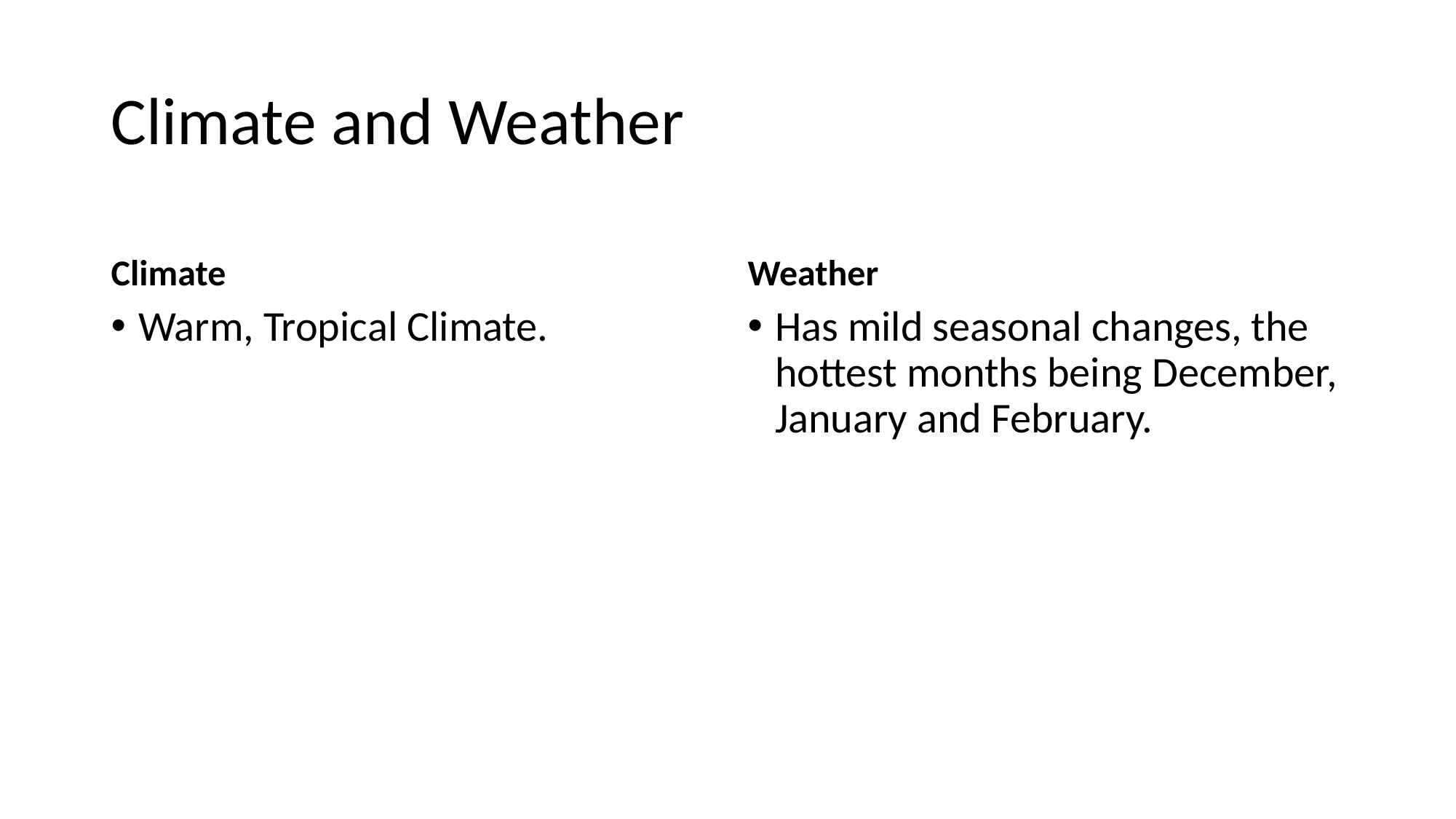

# Climate and Weather
Climate
Weather
Warm, Tropical Climate.
Has mild seasonal changes, the hottest months being December, January and February.